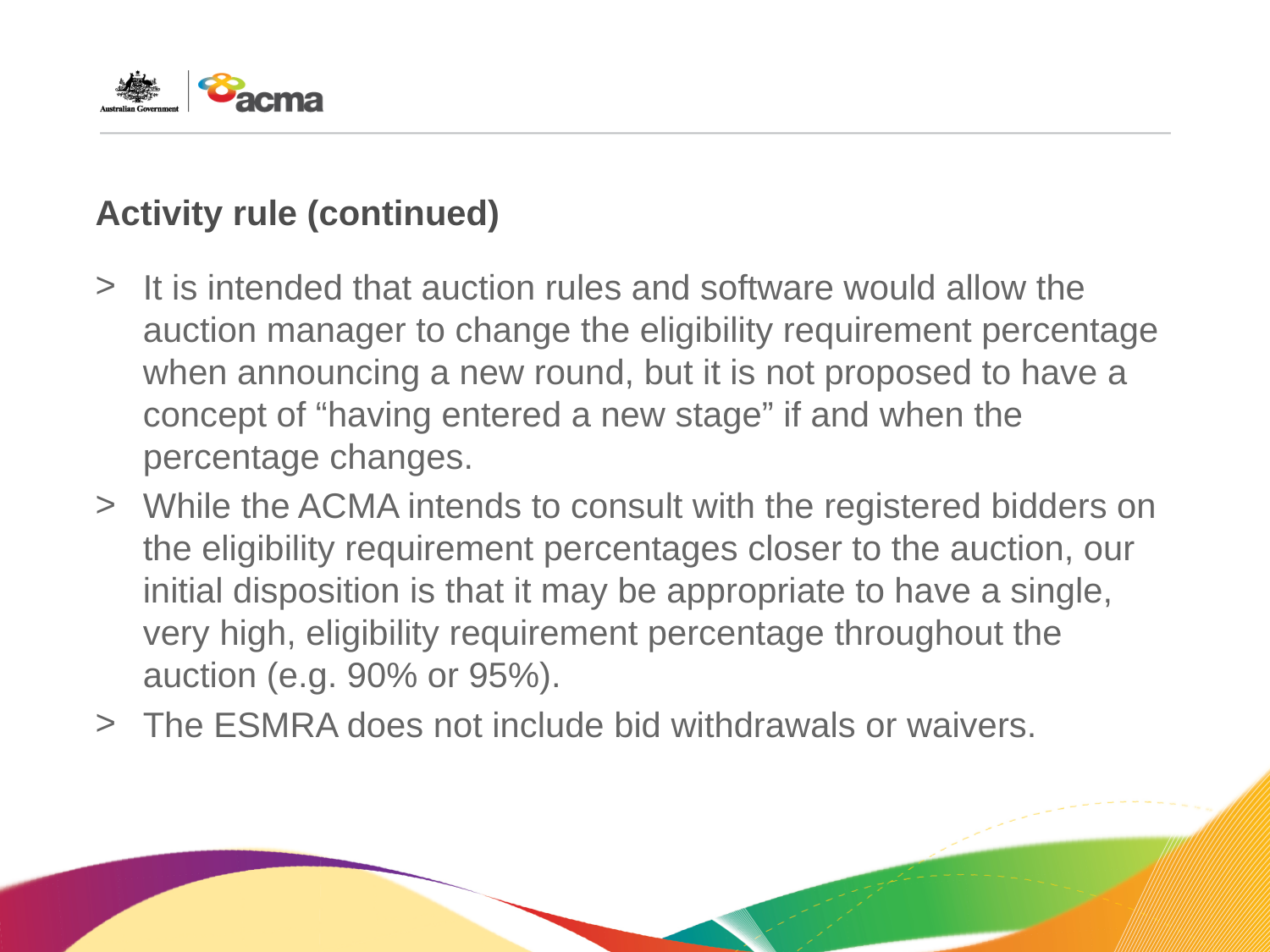

# Activity rule (continued)
It is intended that auction rules and software would allow the auction manager to change the eligibility requirement percentage when announcing a new round, but it is not proposed to have a concept of “having entered a new stage” if and when the percentage changes.
While the ACMA intends to consult with the registered bidders on the eligibility requirement percentages closer to the auction, our initial disposition is that it may be appropriate to have a single, very high, eligibility requirement percentage throughout the auction (e.g. 90% or 95%).
The ESMRA does not include bid withdrawals or waivers.